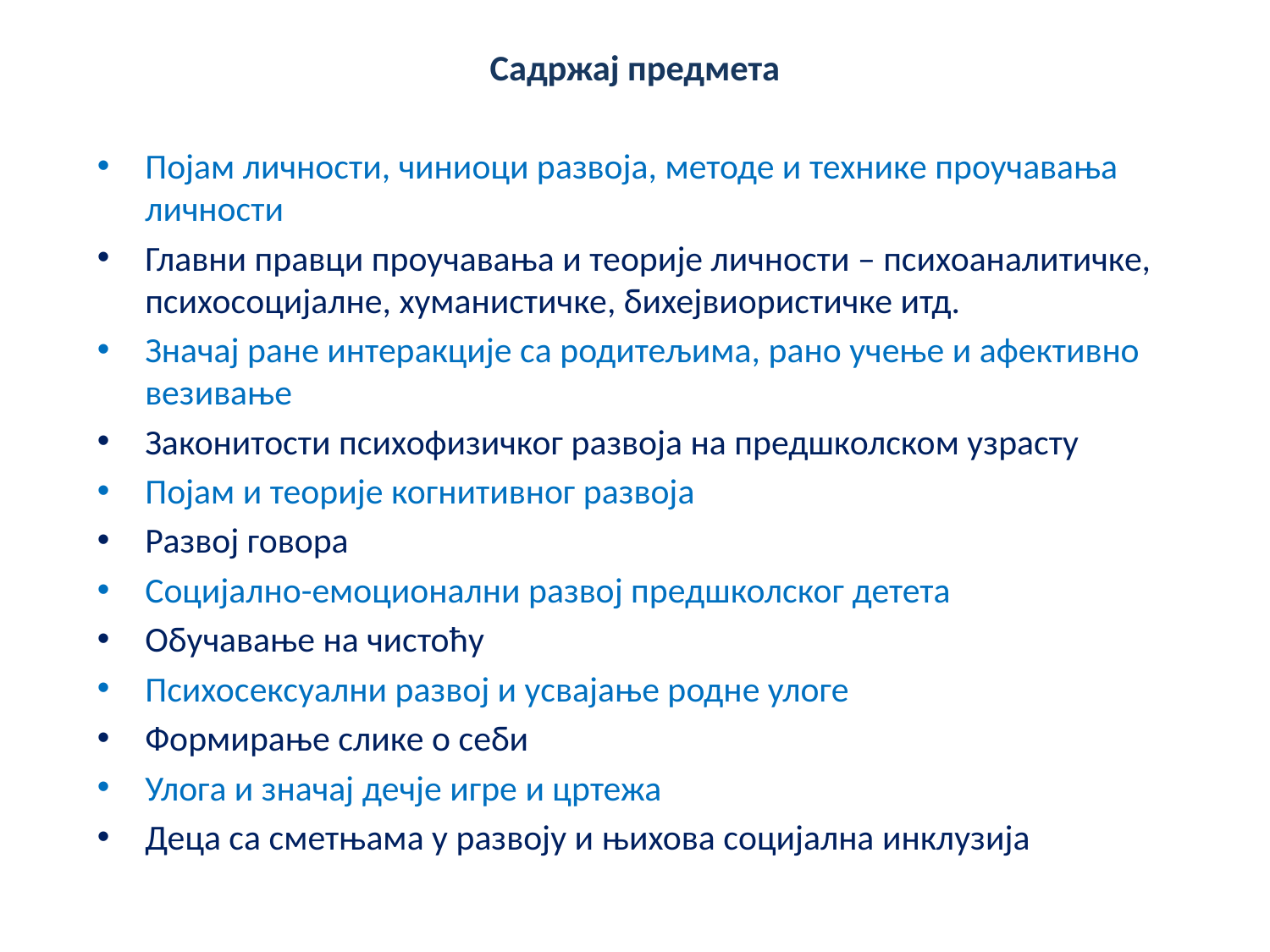

# Садржај предмета
Појам личности, чиниоци развоја, методе и технике проучавања личности
Главни правци проучавања и теорије личности – психоаналитичке, психосоцијалне, хуманистичке, бихејвиористичке итд.
Значај ране интеракције са родитељима, рано учење и афективно везивање
Законитости психофизичког развоја на предшколском узрасту
Појам и теорије когнитивног развоја
Развој говора
Социјално-емоционални развој предшколског детета
Обучавање на чистоћу
Психосексуални развој и усвајање родне улоге
Формирање слике о себи
Улога и значај дечје игре и цртежа
Деца са сметњама у развоју и њихова социјална инклузија